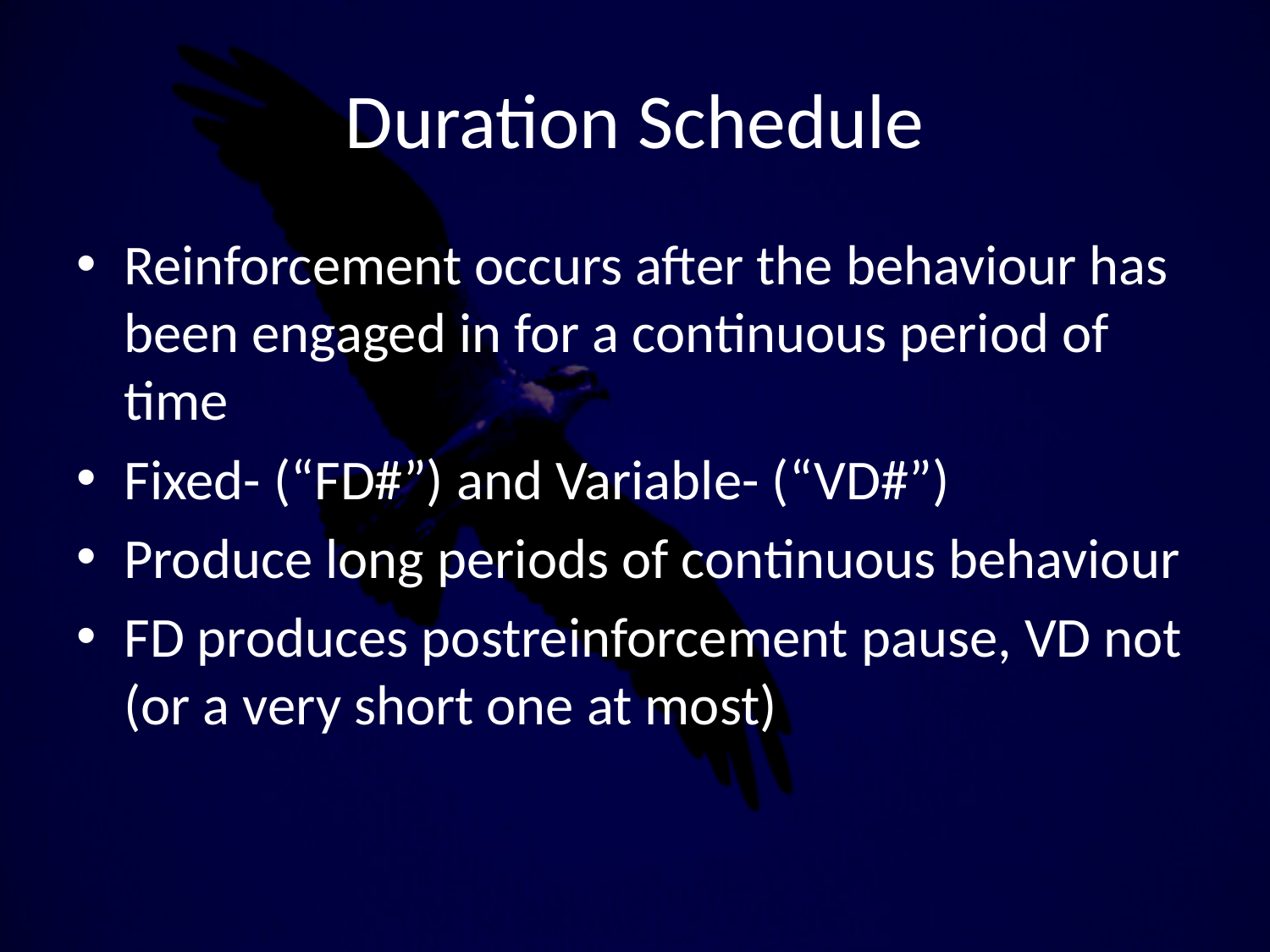

# Duration Schedule
Reinforcement occurs after the behaviour has been engaged in for a continuous period of time
Fixed- (“FD#”) and Variable- (“VD#”)
Produce long periods of continuous behaviour
FD produces postreinforcement pause, VD not (or a very short one at most)